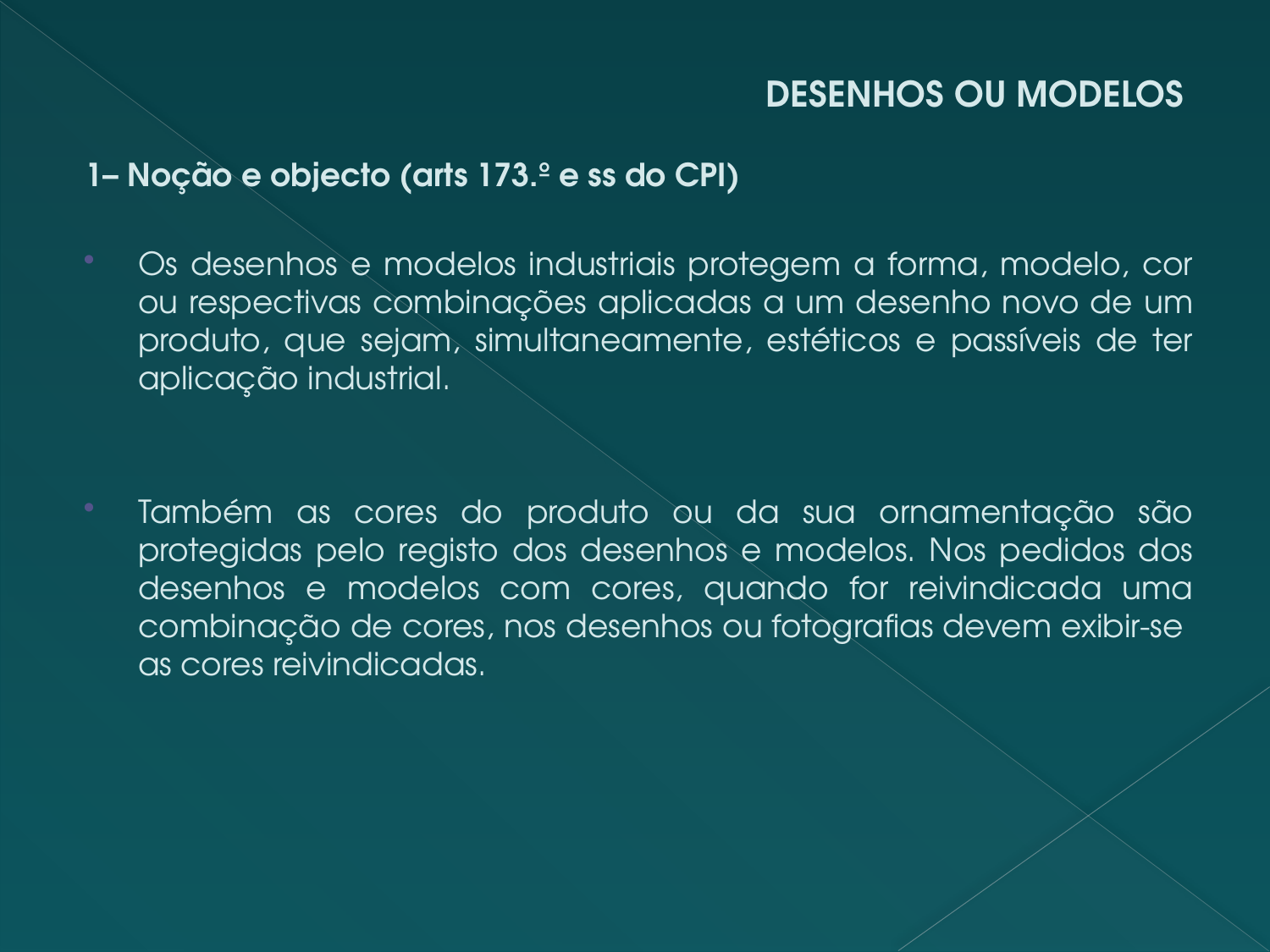

# DESENHOS OU MODELOS
1– Noção e objecto (arts 173.º e ss do CPI)

Os desenhos e modelos industriais protegem a forma, modelo, cor ou respectivas combinações aplicadas a um desenho novo de um produto, que sejam, simultaneamente, estéticos e passíveis de ter aplicação industrial.

Também as cores do produto ou da sua ornamentação são protegidas pelo registo dos desenhos e modelos. Nos pedidos dos desenhos e modelos com cores, quando for reivindicada uma combinação de cores, nos desenhos ou fotografias devem exibir-se  as cores reivindicadas.